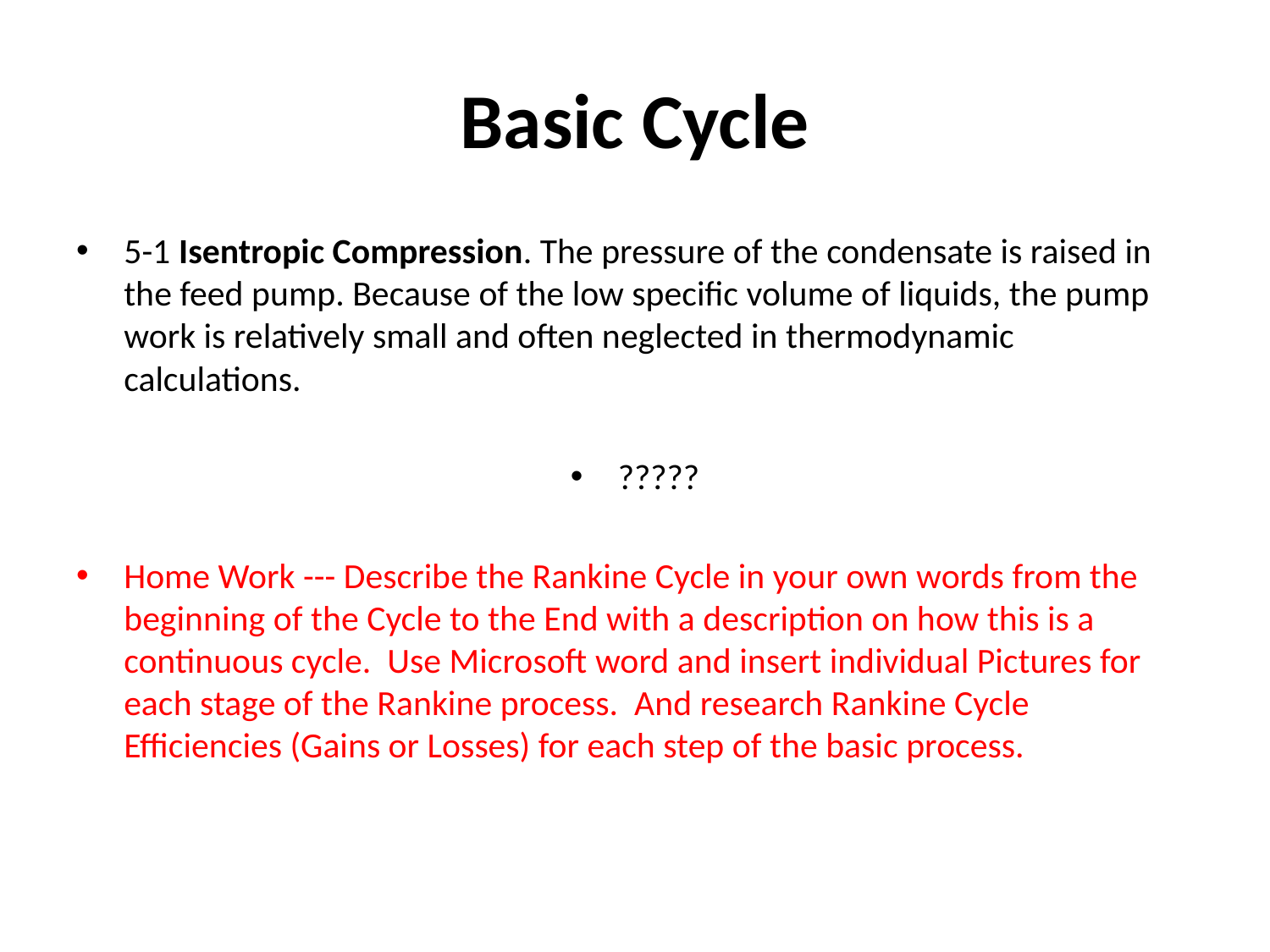

# Basic Cycle
5-1 Isentropic Compression. The pressure of the condensate is raised in the feed pump. Because of the low specific volume of liquids, the pump work is relatively small and often neglected in thermodynamic calculations.

?????

Home Work --- Describe the Rankine Cycle in your own words from the beginning of the Cycle to the End with a description on how this is a continuous cycle.  Use Microsoft word and insert individual Pictures for each stage of the Rankine process.  And research Rankine Cycle Efficiencies (Gains or Losses) for each step of the basic process.